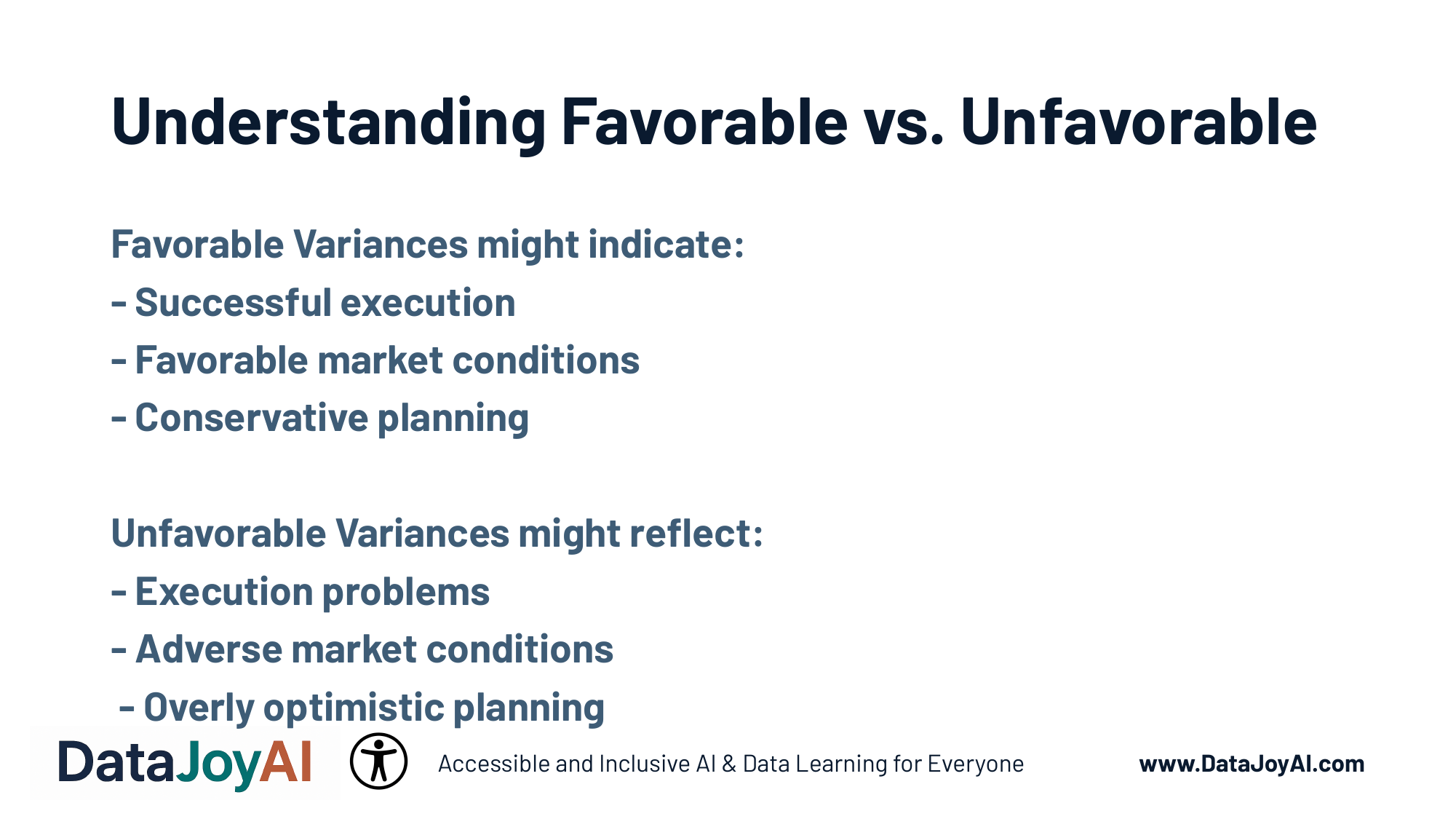

# Understanding Favorable vs. Unfavorable
Favorable Variances might indicate:
- Successful execution
- Favorable market conditions
- Conservative planning

Unfavorable Variances might reflect:
- Execution problems
- Adverse market conditions
 - Overly optimistic planning